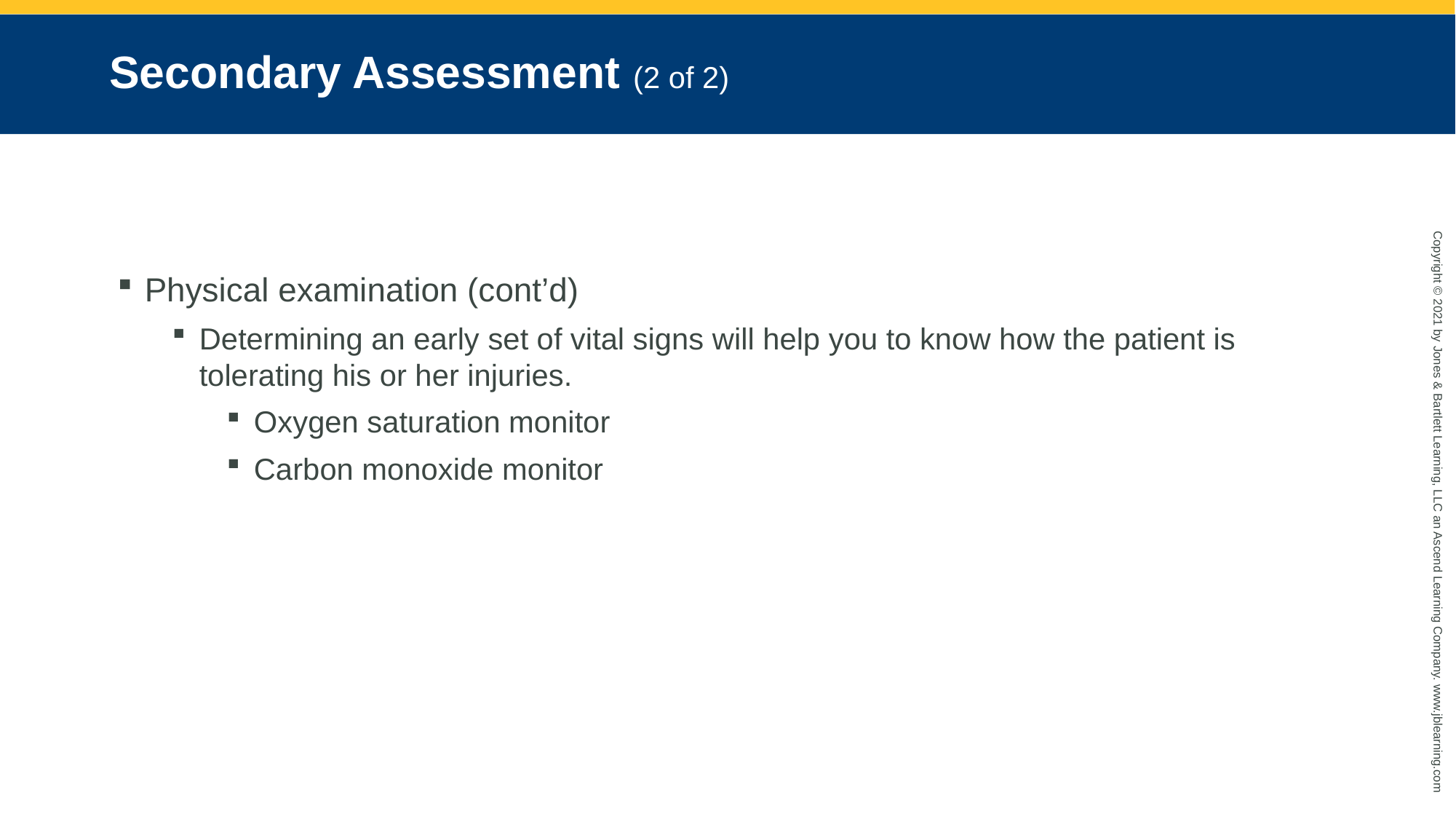

# Secondary Assessment (2 of 2)
Physical examination (cont’d)
Determining an early set of vital signs will help you to know how the patient is tolerating his or her injuries.
Oxygen saturation monitor
Carbon monoxide monitor